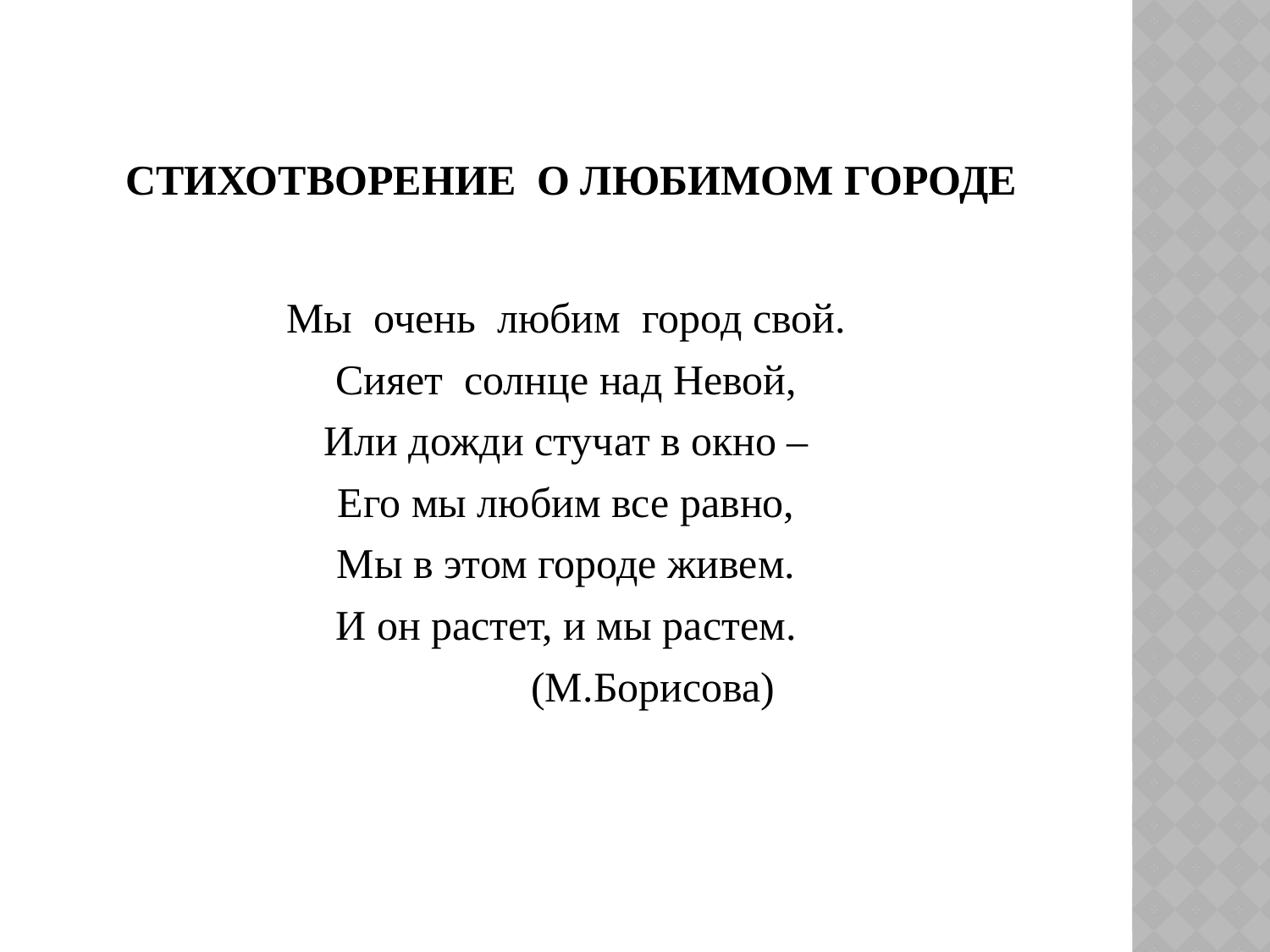

# Стихотворение  о любимом городе

Мы  очень  любим  город свой.
Сияет  солнце над Невой,
Или дожди стучат в окно –
Его мы любим все равно,
Мы в этом городе живем.
И он растет, и мы растем.
                                           (М.Борисова)